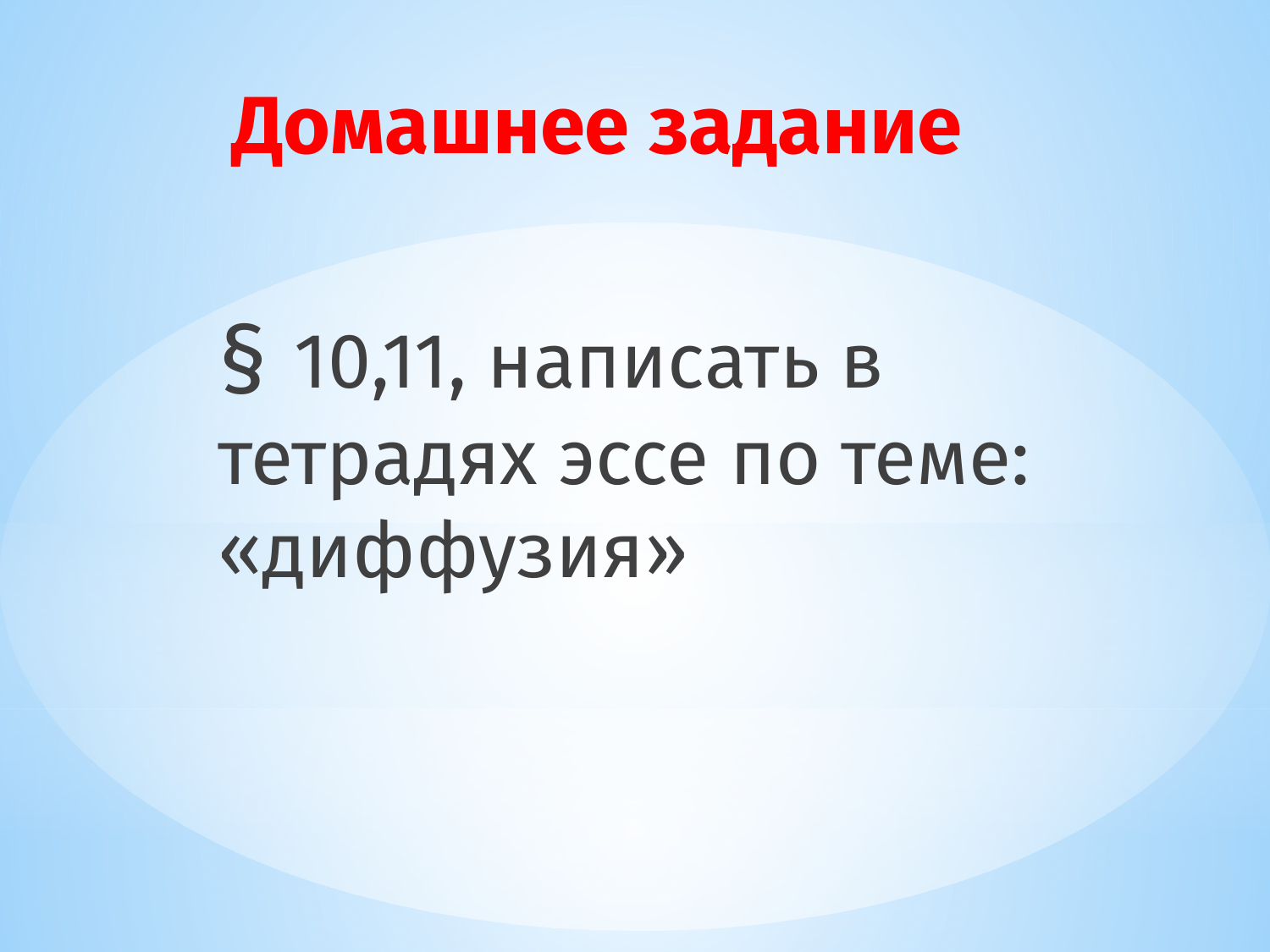

# Домашнее задание
§ 10,11, написать в тетрадях эссе по теме: «диффузия»